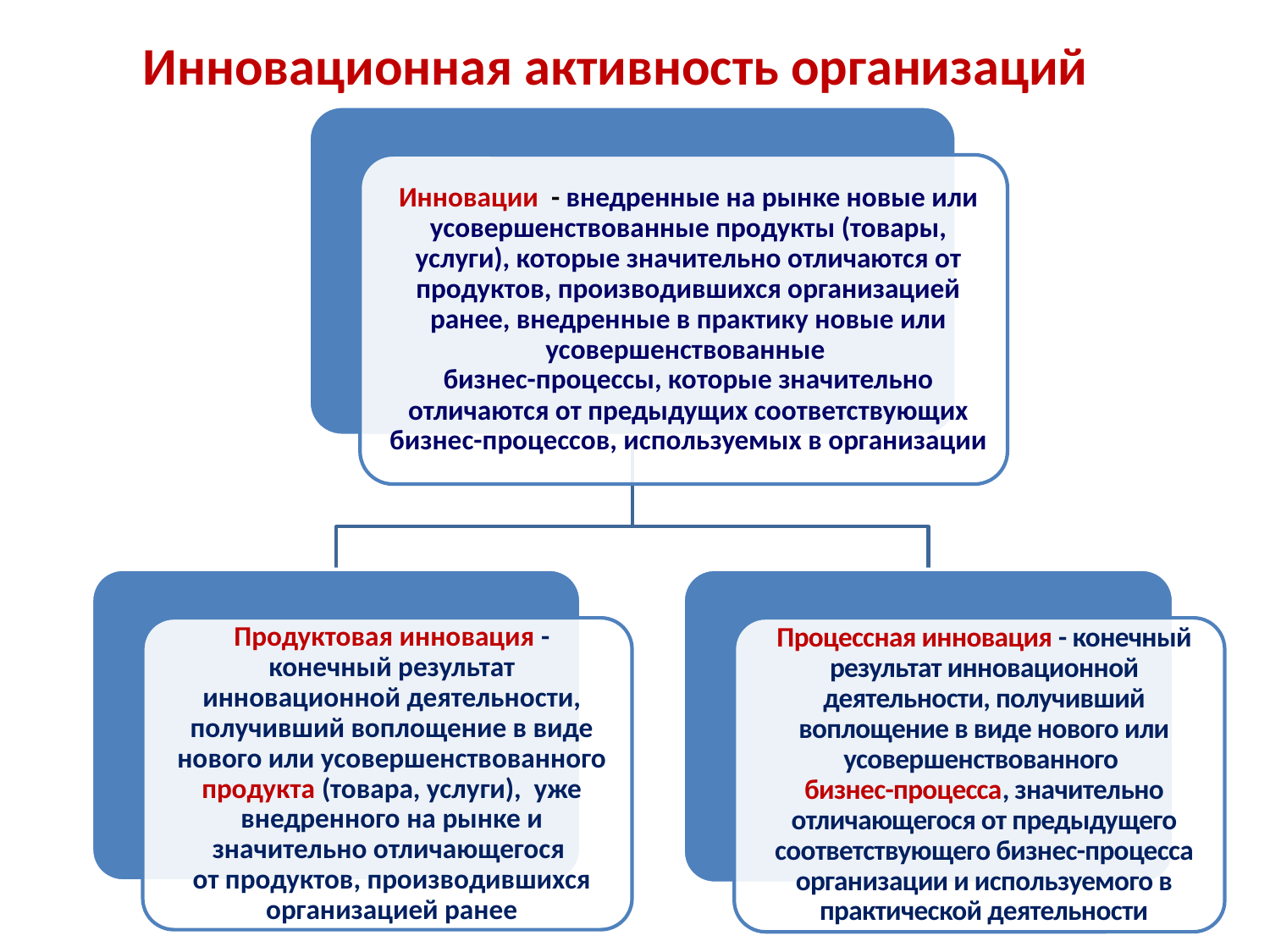

# Инновационная активность организаций
Инновации  - внедренные на рынке новые или усовершенствованные продукты (товары, услуги), которые значительно отличаются от продуктов, производившихся организацией ранее, внедренные в практику новые или усовершенствованные
бизнес-процессы, которые значительно отличаются от предыдущих соответствующих бизнес-процессов, используемых в организации
Продуктовая инновация - конечный результат инновационной деятельности, получивший воплощение в виде нового или усовершенствованного продукта (товара, услуги),  уже внедренного на рынке и значительно отличающегося
от продуктов, производившихся организацией ранее
Процессная инновация - конечный результат инновационной деятельности, получивший воплощение в виде нового или усовершенствованного
бизнес-процесса, значительно отличающегося от предыдущего соответствующего бизнес-процесса организации и используемого в практической деятельности